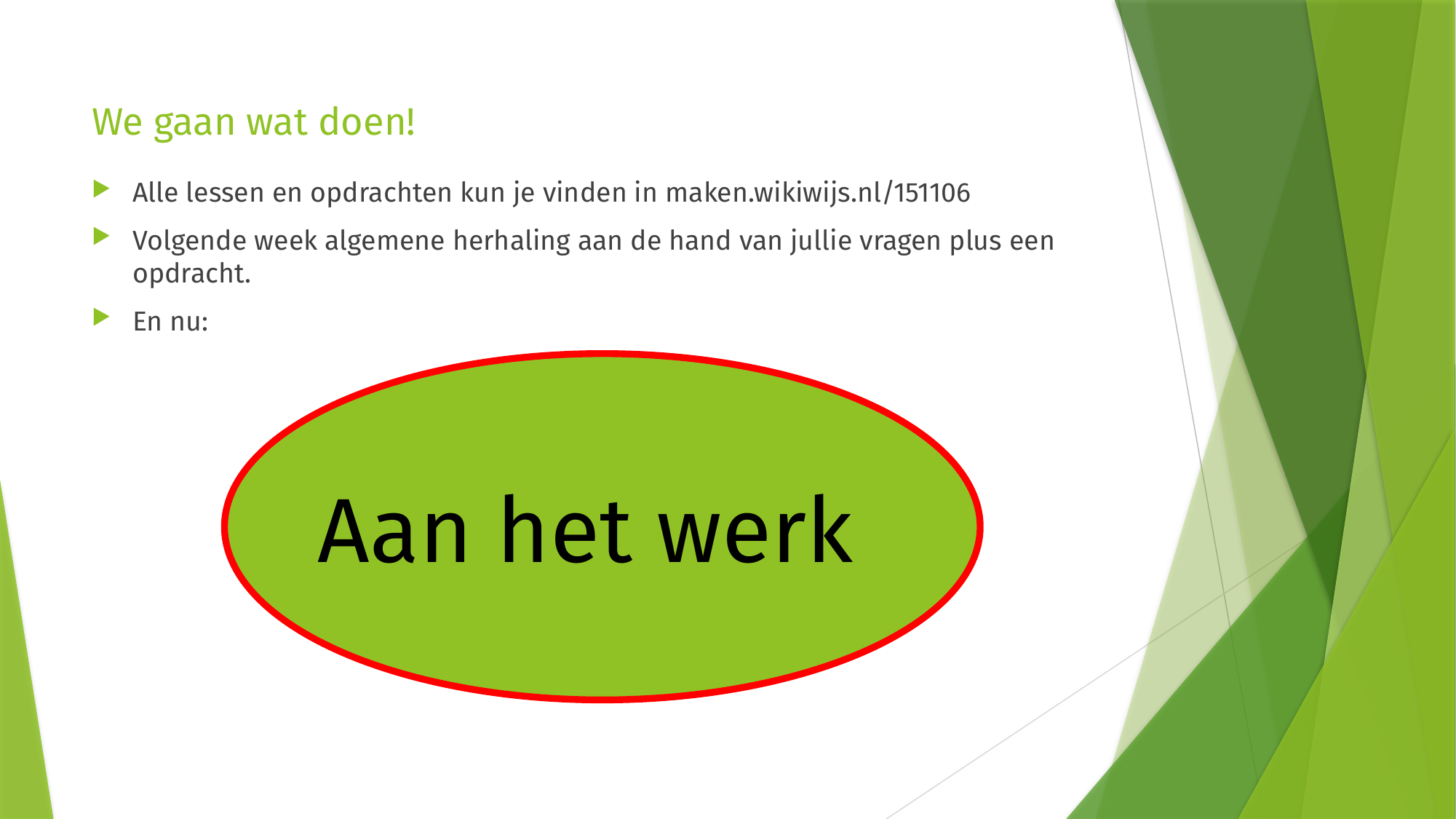

# We gaan wat doen!
Alle lessen en opdrachten kun je vinden in maken.wikiwijs.nl/151106
Volgende week algemene herhaling aan de hand van jullie vragen plus een opdracht.
En nu:

Aan het werk